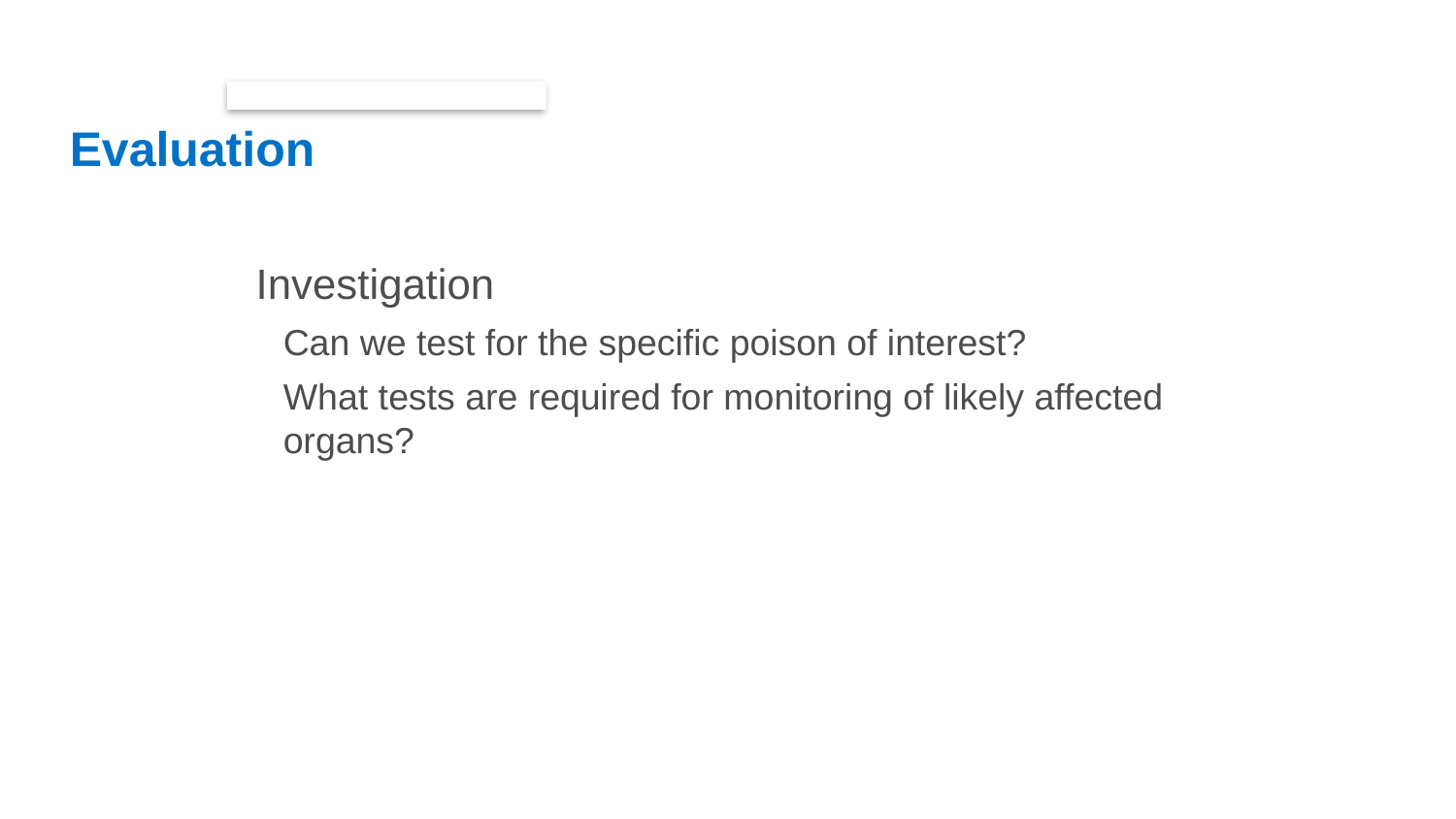

# Evaluation
Investigation
	Can we test for the specific poison of interest?
	What tests are required for monitoring of likely affected organs?